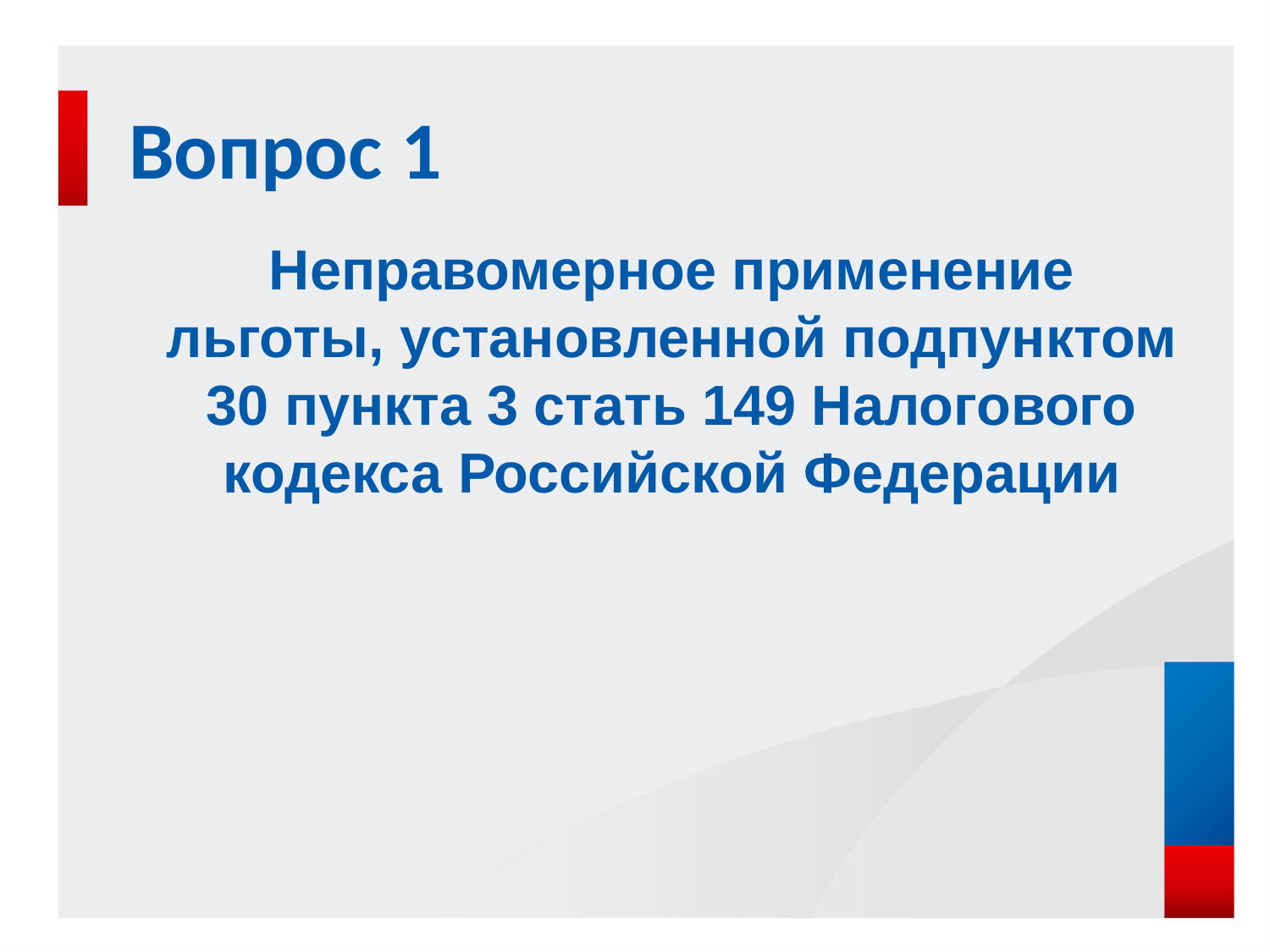

# Вопрос 1
Неправомерное применение льготы, установленной подпунктом 30 пункта 3 стать 149 Налогового кодекса Российской Федерации